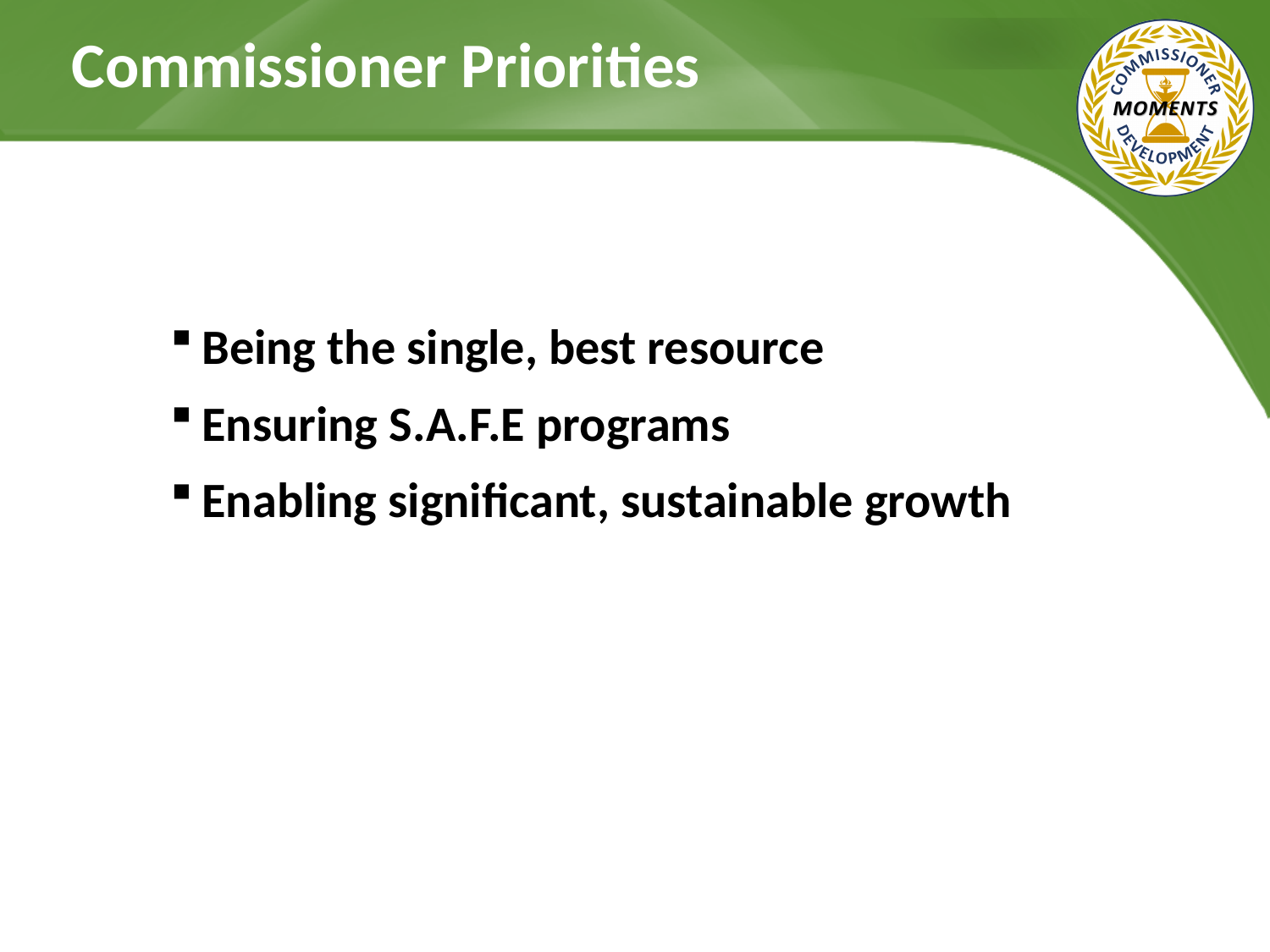

# Commissioner Priorities
Being the single, best resource
Ensuring S.A.F.E programs
Enabling significant, sustainable growth